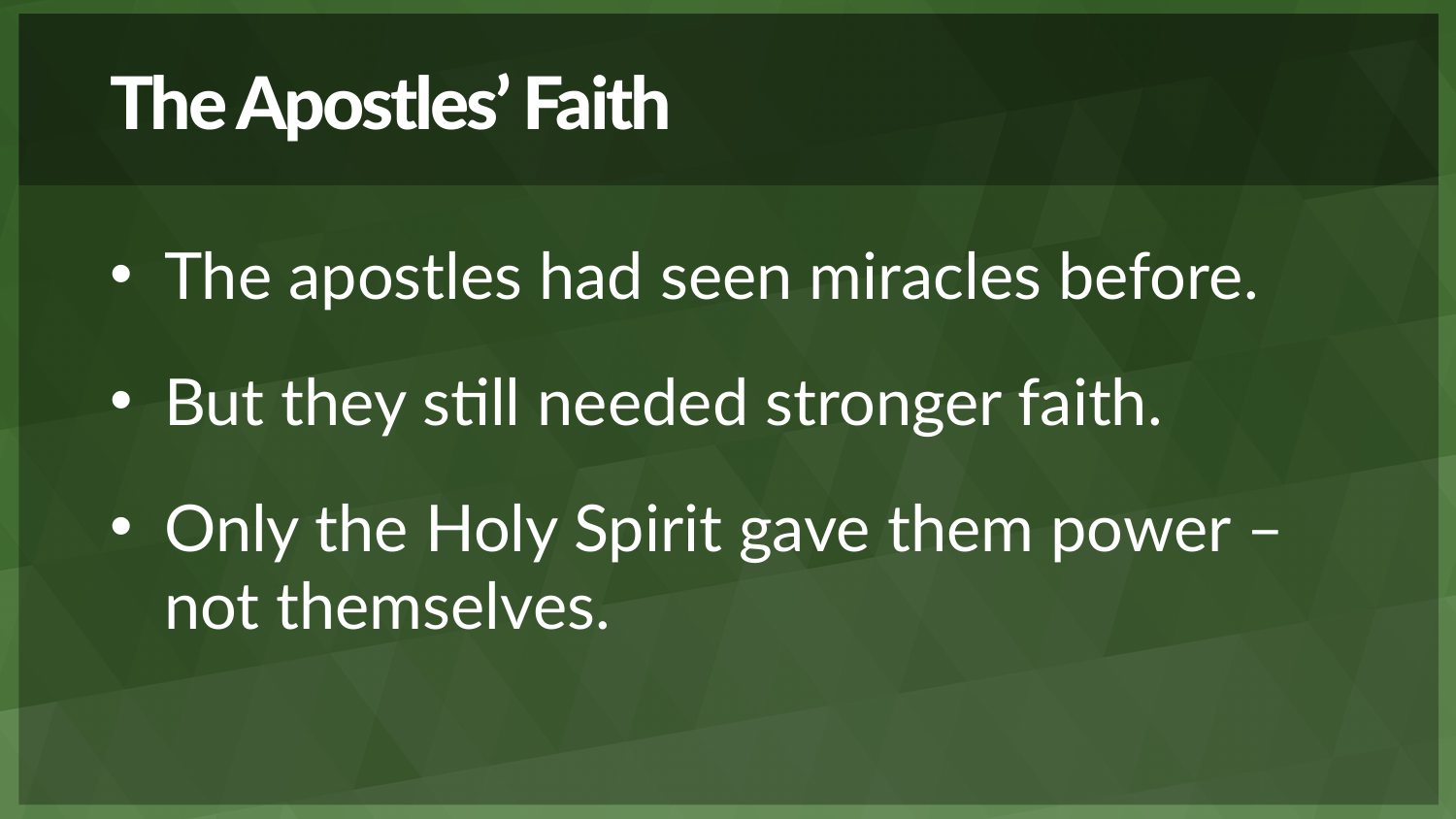

# The Apostles’ Faith
The apostles had seen miracles before.
But they still needed stronger faith.
Only the Holy Spirit gave them power – not themselves.